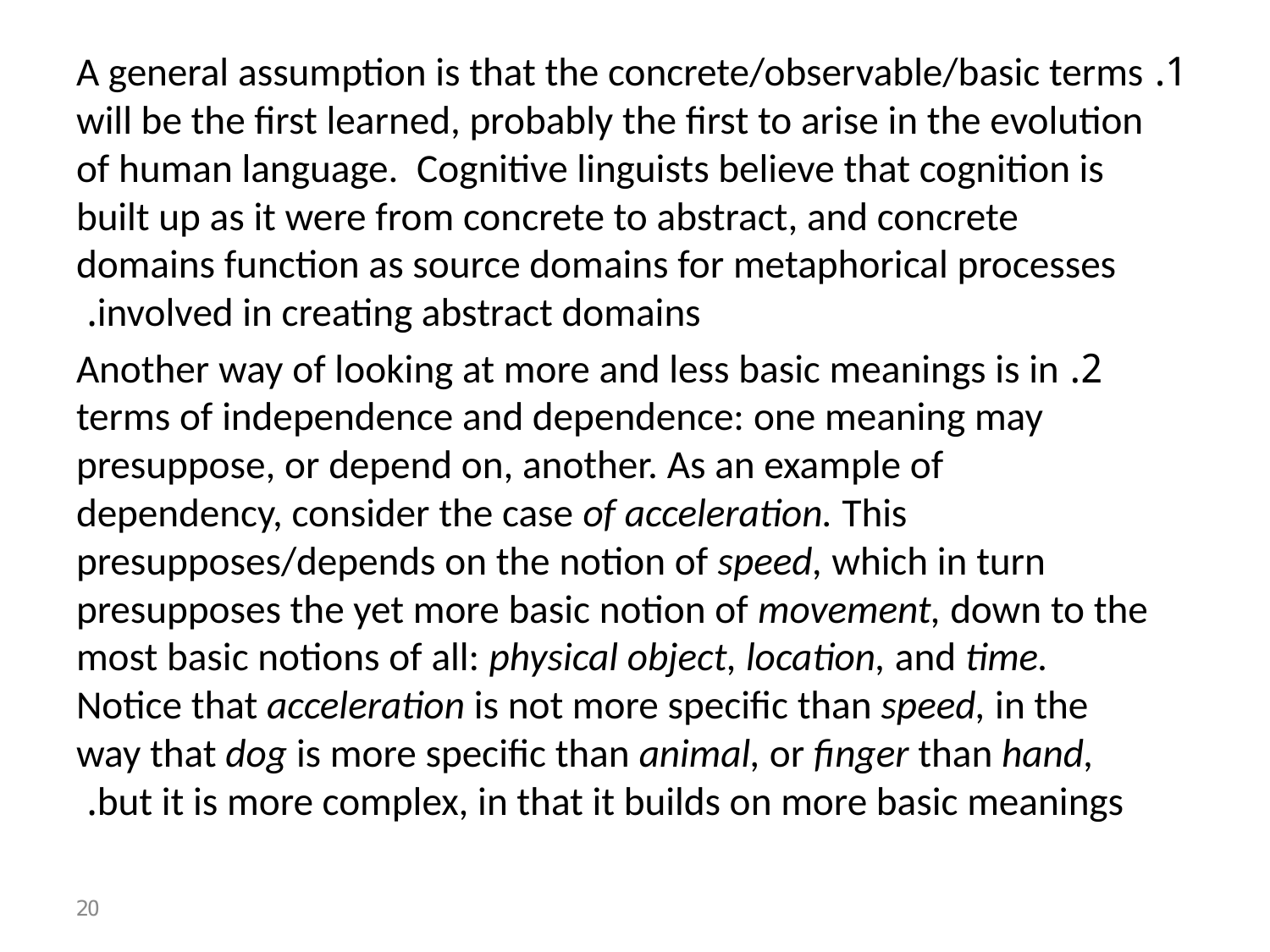

1. A general assumption is that the concrete/observable/basic terms will be the first learned, probably the first to arise in the evolution of human language.  Cognitive linguists believe that cognition is built up as it were from concrete to abstract, and concrete domains function as source domains for metaphorical processes involved in creating abstract domains.
2. Another way of looking at more and less basic meanings is in terms of independence and dependence: one meaning may presuppose, or depend on, another. As an example of dependency, consider the case of acceleration. This presupposes/depends on the notion of speed, which in turn presupposes the yet more basic notion of movement, down to the most basic notions of all: physical object, location, and time. Notice that acceleration is not more specific than speed, in the way that dog is more specific than animal, or finger than hand, but it is more complex, in that it builds on more basic meanings.
20